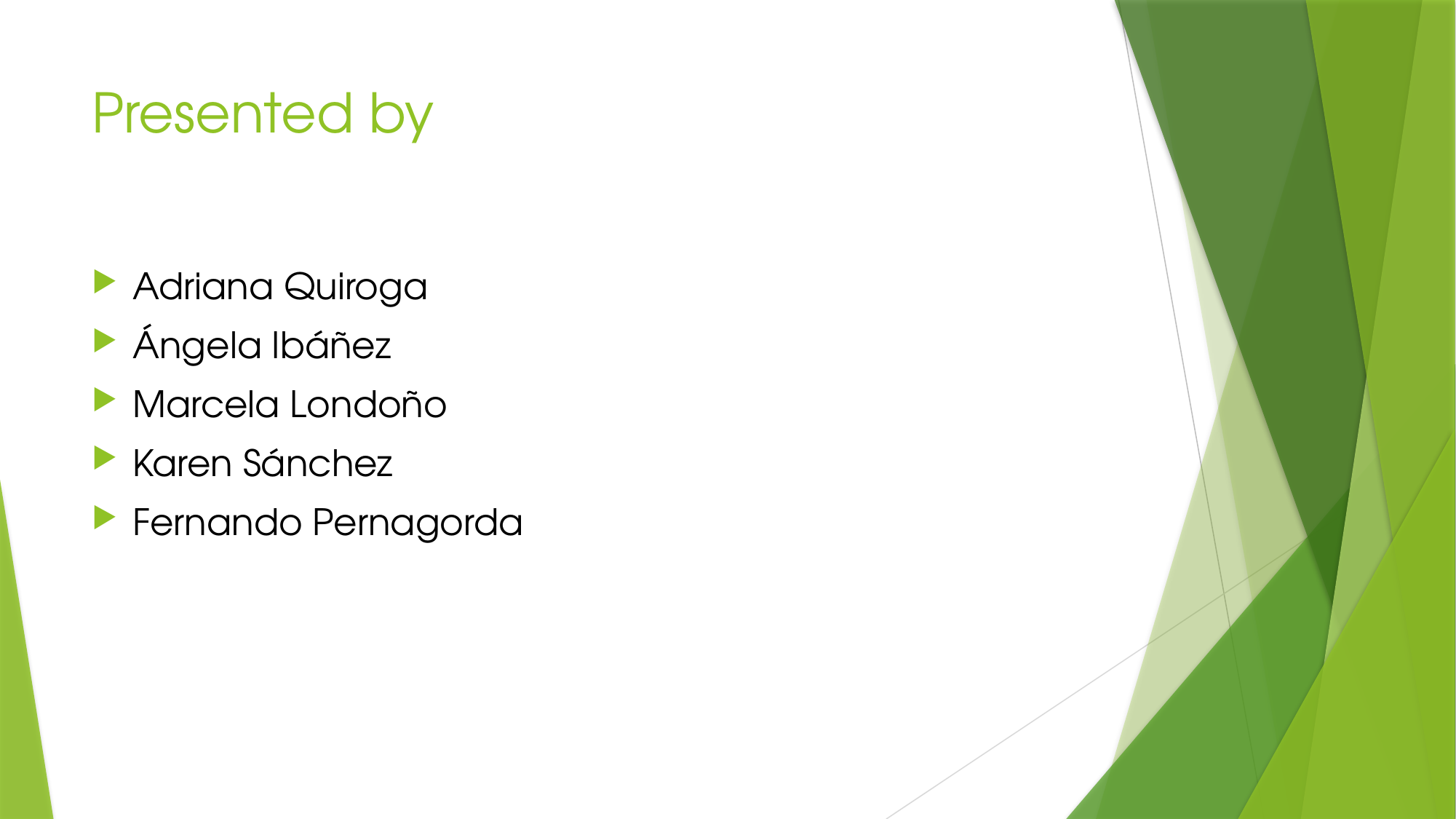

# Presented by
Adriana Quiroga
Ángela Ibáñez
Marcela Londoño
Karen Sánchez
Fernando Pernagorda